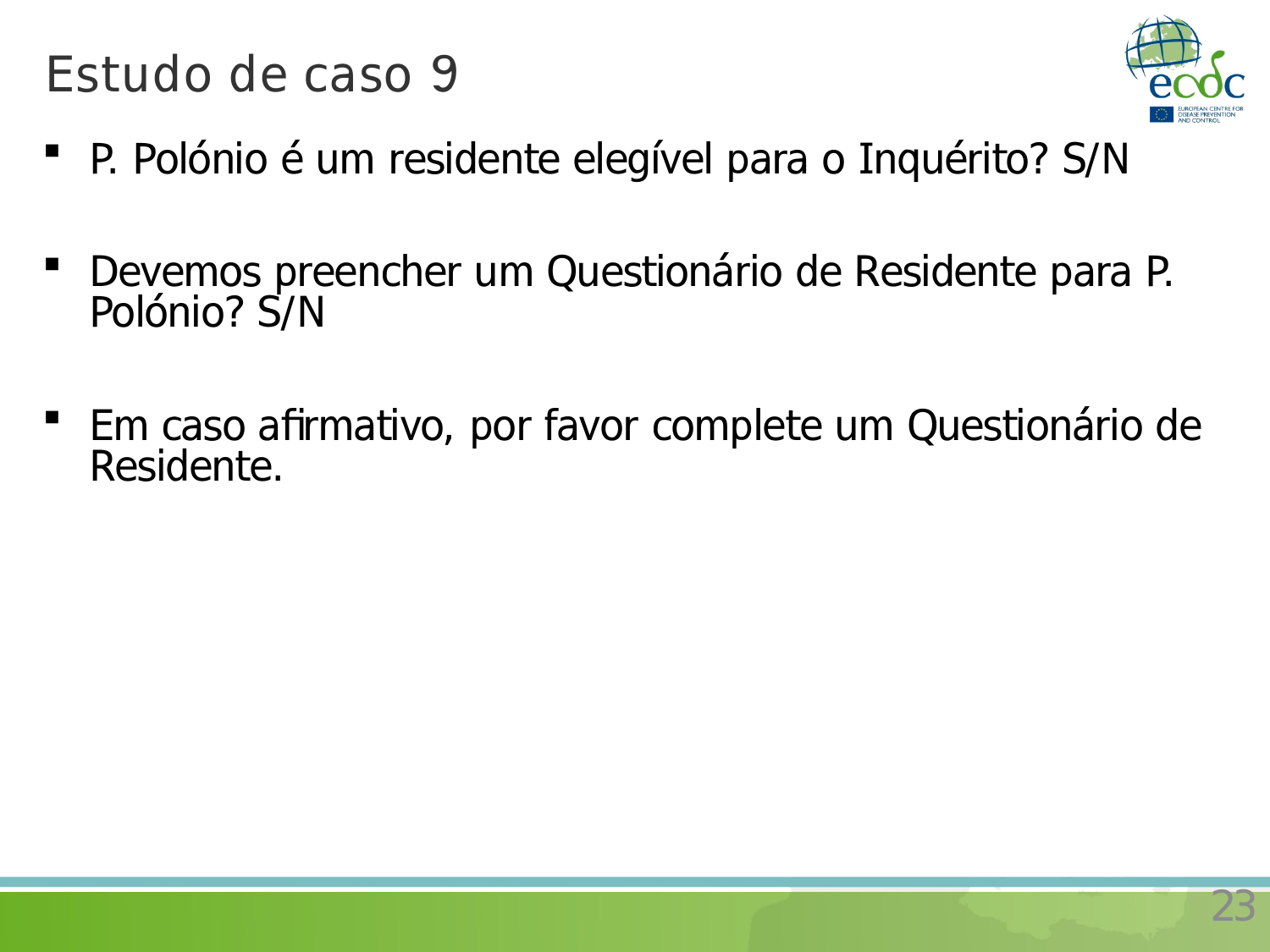

# Estudo de caso 9
P. Polónio é um residente elegível para o Inquérito? S/N

Devemos preencher um Questionário de Residente para P. Polónio? S/N

Em caso afirmativo, por favor complete um Questionário de Residente.

23